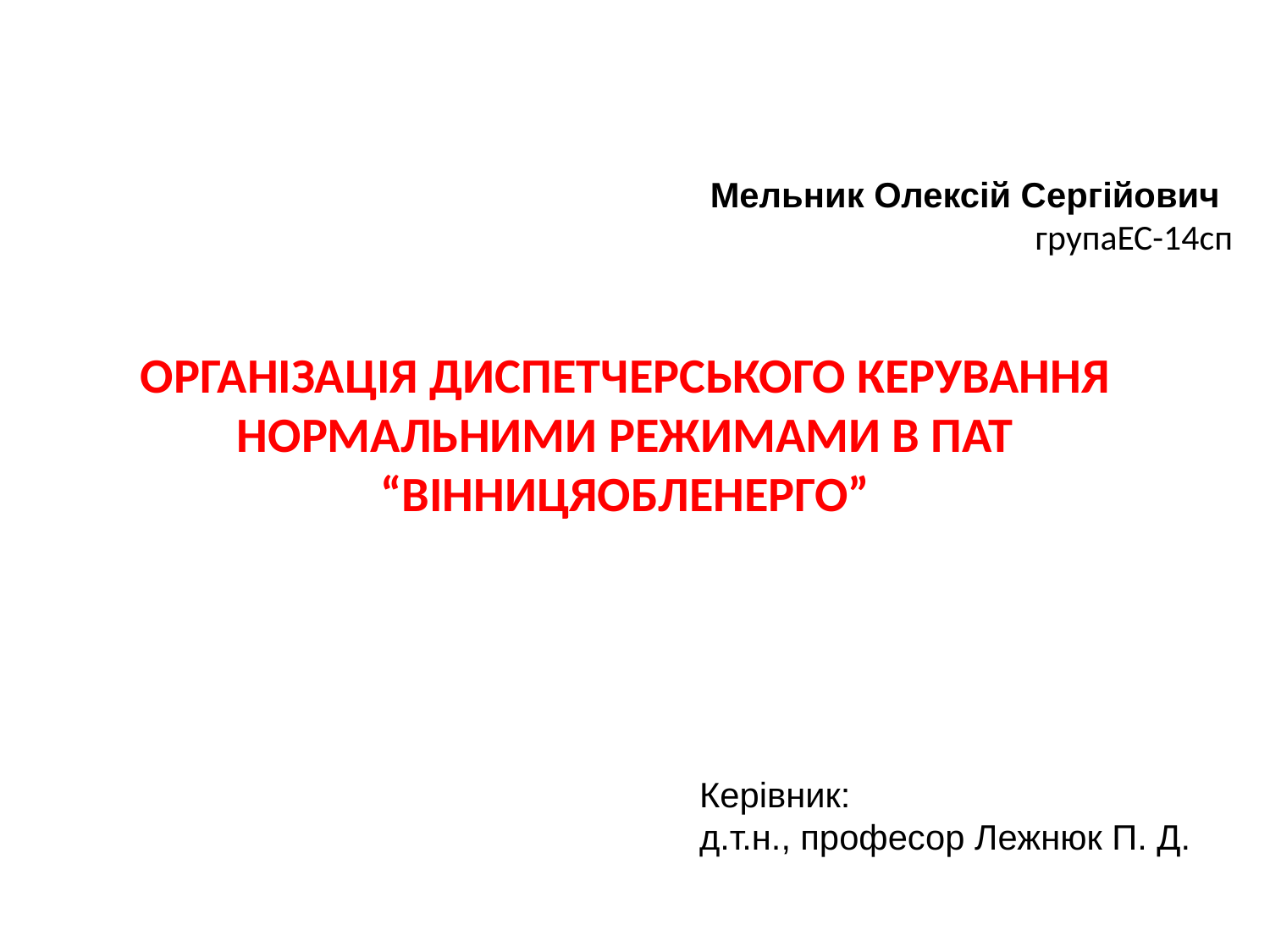

Мельник Олексій Сергійович
                                          групаЕС-14сп
Організація диспетчерського керування нормальними режимами в ПАТ “Вінницяобленерго”
Керівник:
д.т.н., професор Лежнюк П. Д.